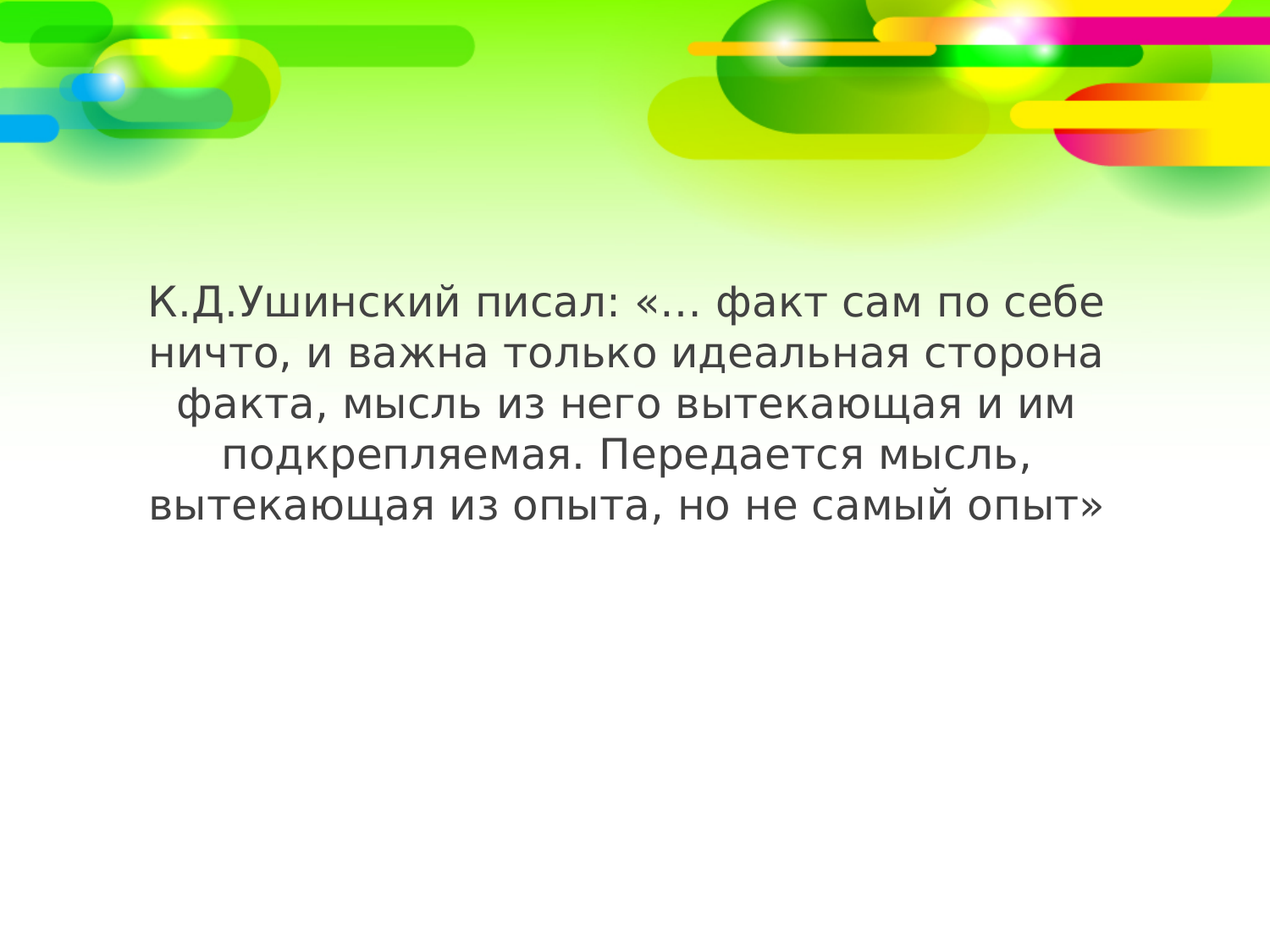

# К.Д.Ушинский писал: «… факт сам по себе ничто, и важна только идеальная сторона факта, мысль из него вытекающая и им подкрепляемая. Передается мысль, вытекающая из опыта, но не самый опыт»